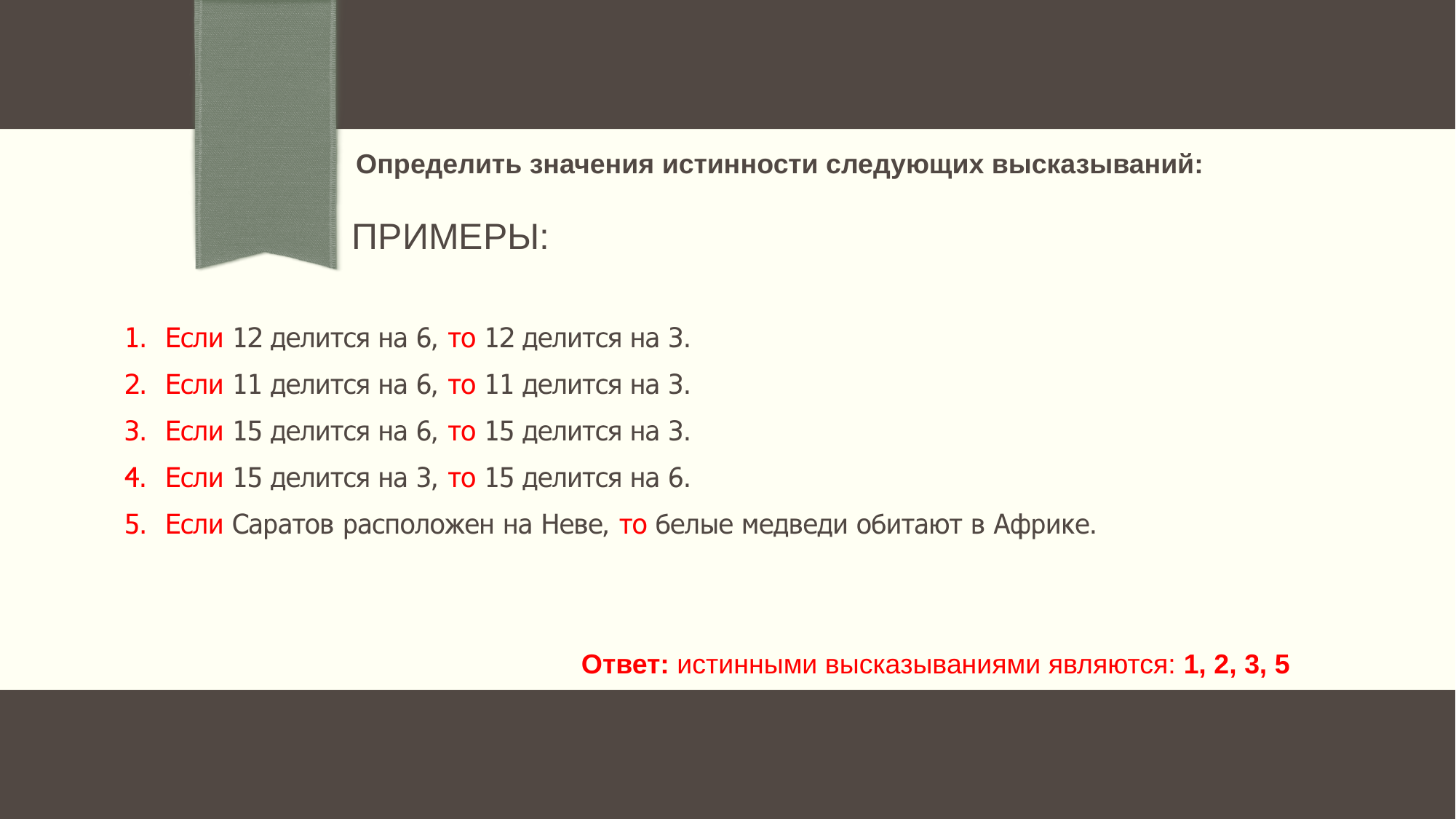

Определить значения истинности следующих высказываний:
Примеры:

Если 12 делится на 6, то 12 делится на 3.
Если 11 делится на 6, то 11 делится на 3.
Если 15 делится на 6, то 15 делится на 3.
Если 15 делится на 3, то 15 делится на 6.
Если Саратов расположен на Неве, то белые медведи обитают в Африке.
Ответ: истинными высказываниями являются: 1, 2, 3, 5